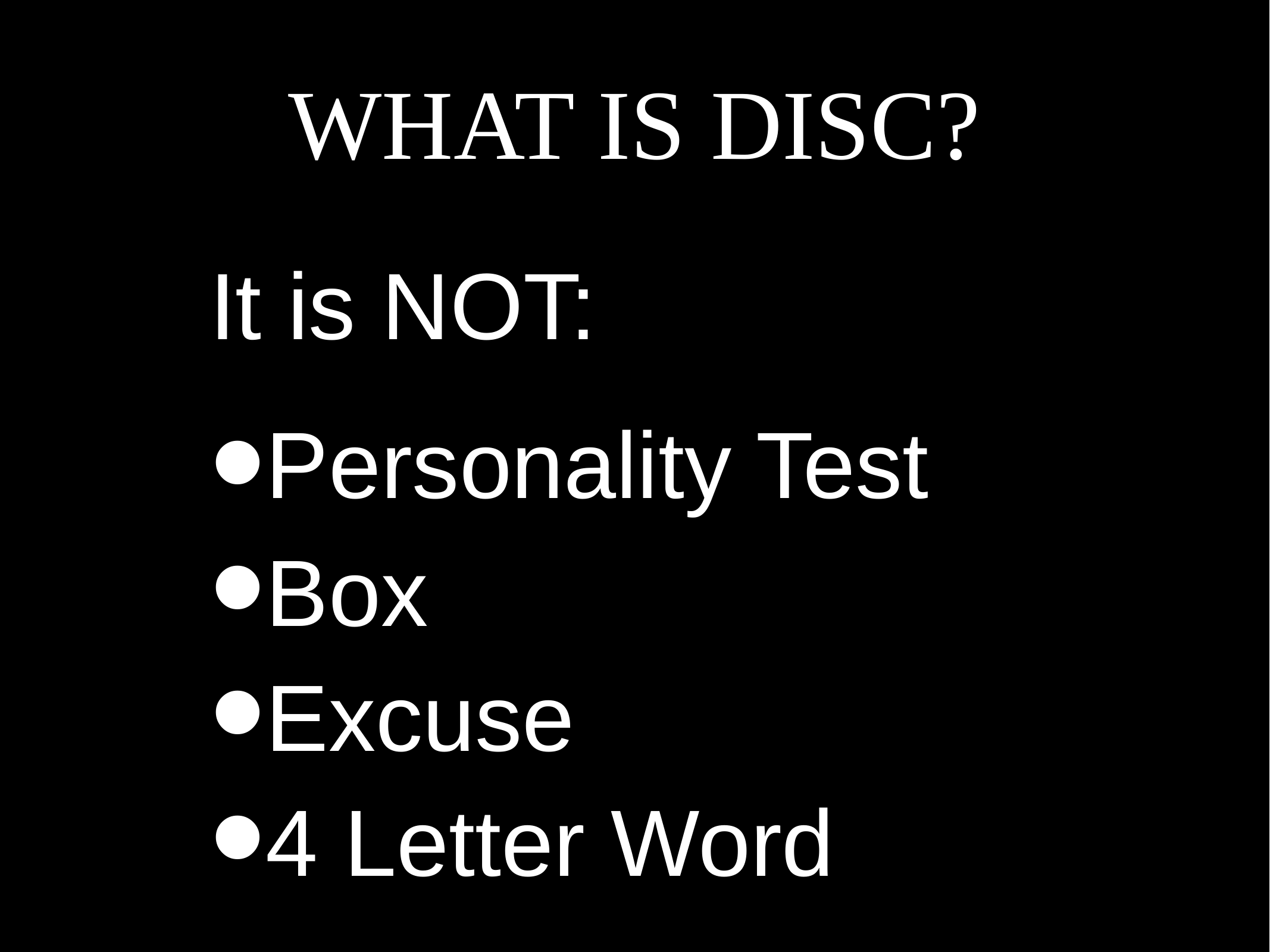

# WHAT IS DISC?
It is NOT:
Personality Test
Box
Excuse
4 Letter Word